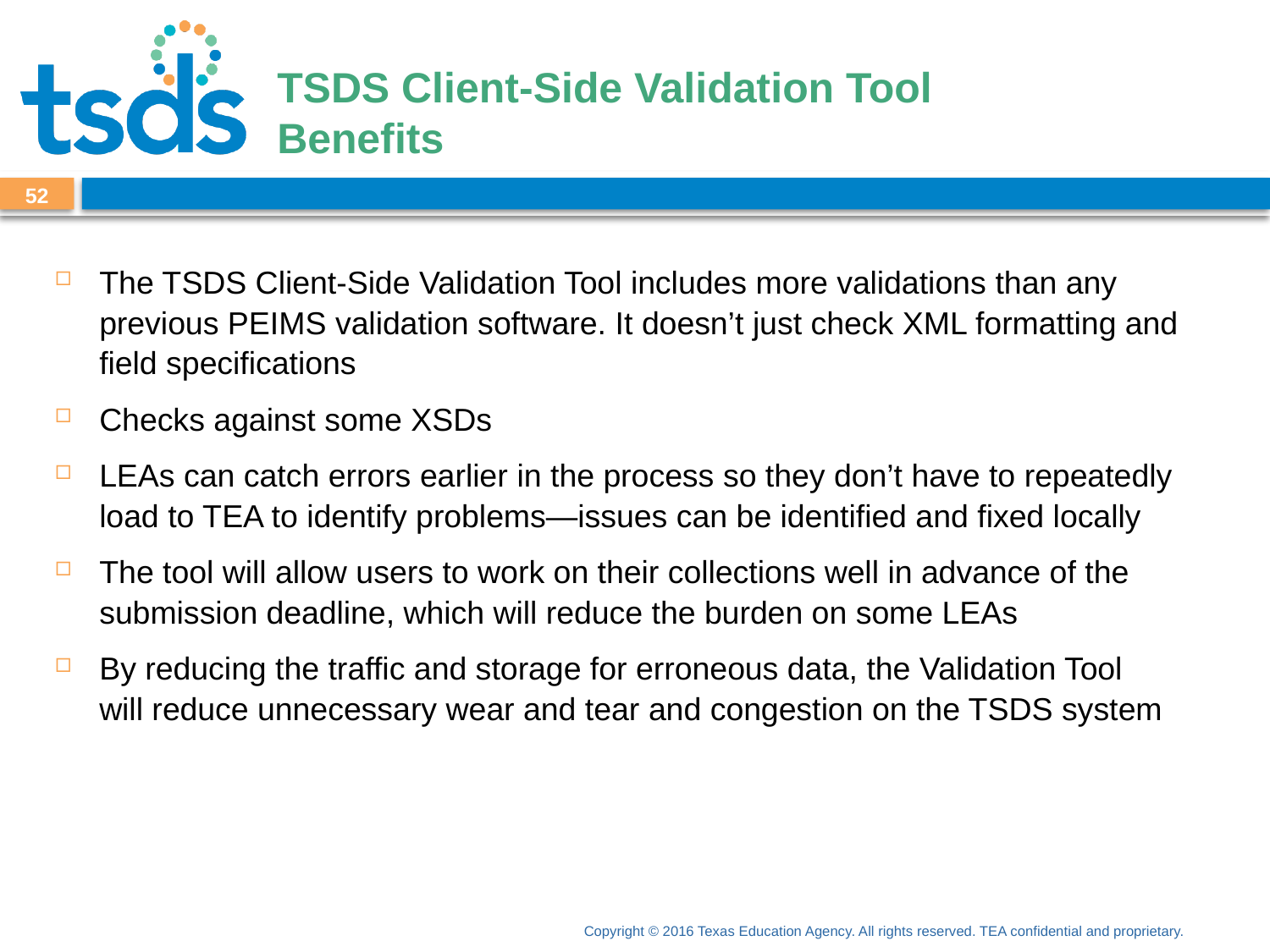

# TSDS Client-Side Validation Tool Benefits
52
The TSDS Client-Side Validation Tool includes more validations than any previous PEIMS validation software. It doesn’t just check XML formatting and field specifications
Checks against some XSDs
LEAs can catch errors earlier in the process so they don’t have to repeatedly load to TEA to identify problems—issues can be identified and fixed locally
The tool will allow users to work on their collections well in advance of the submission deadline, which will reduce the burden on some LEAs
By reducing the traffic and storage for erroneous data, the Validation Tool will reduce unnecessary wear and tear and congestion on the TSDS system